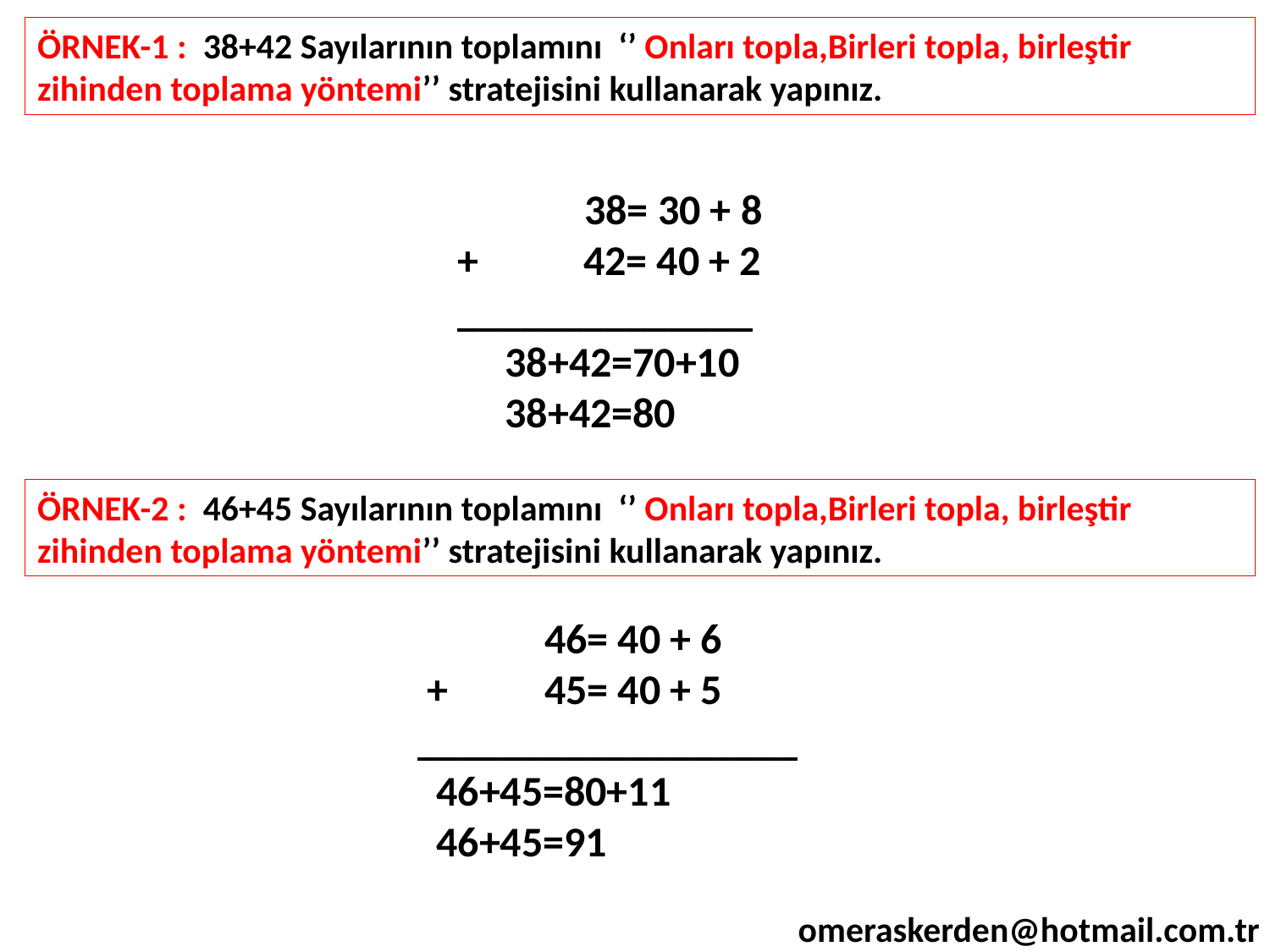

ÖRNEK-1 :  38+42 Sayılarının toplamını  ‘’ Onları topla,Birleri topla, birleştir zihinden toplama yöntemi’’ stratejisini kullanarak yapınız.
 	38= 30 + 8
+           42= 40 + 2
______________
     38+42=70+10
     38+42=80
ÖRNEK-2 :  46+45 Sayılarının toplamını  ‘’ Onları topla,Birleri topla, birleştir zihinden toplama yöntemi’’ stratejisini kullanarak yapınız.
 	46= 40 + 6
 +	45= 40 + 5
__________________
  46+45=80+11
  46+45=91
omeraskerden@hotmail.com.tr